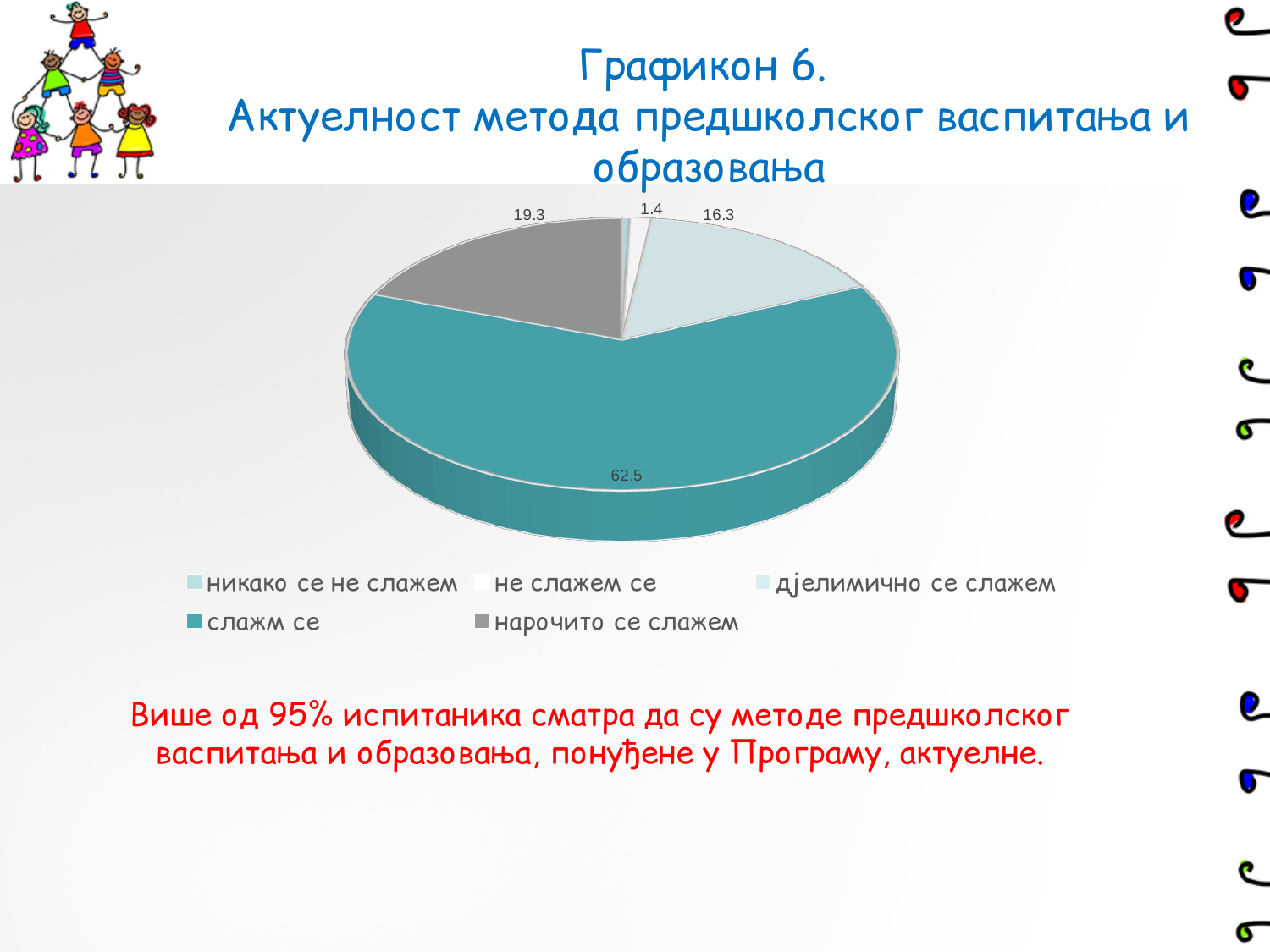

# Графикон 6. Актуелност метода предшколског васпитања и образовања

[unsupported chart]

Више од 95% испитаника сматра да су методе предшколског васпитања и образовања, понуђене у Програму, актуелне.